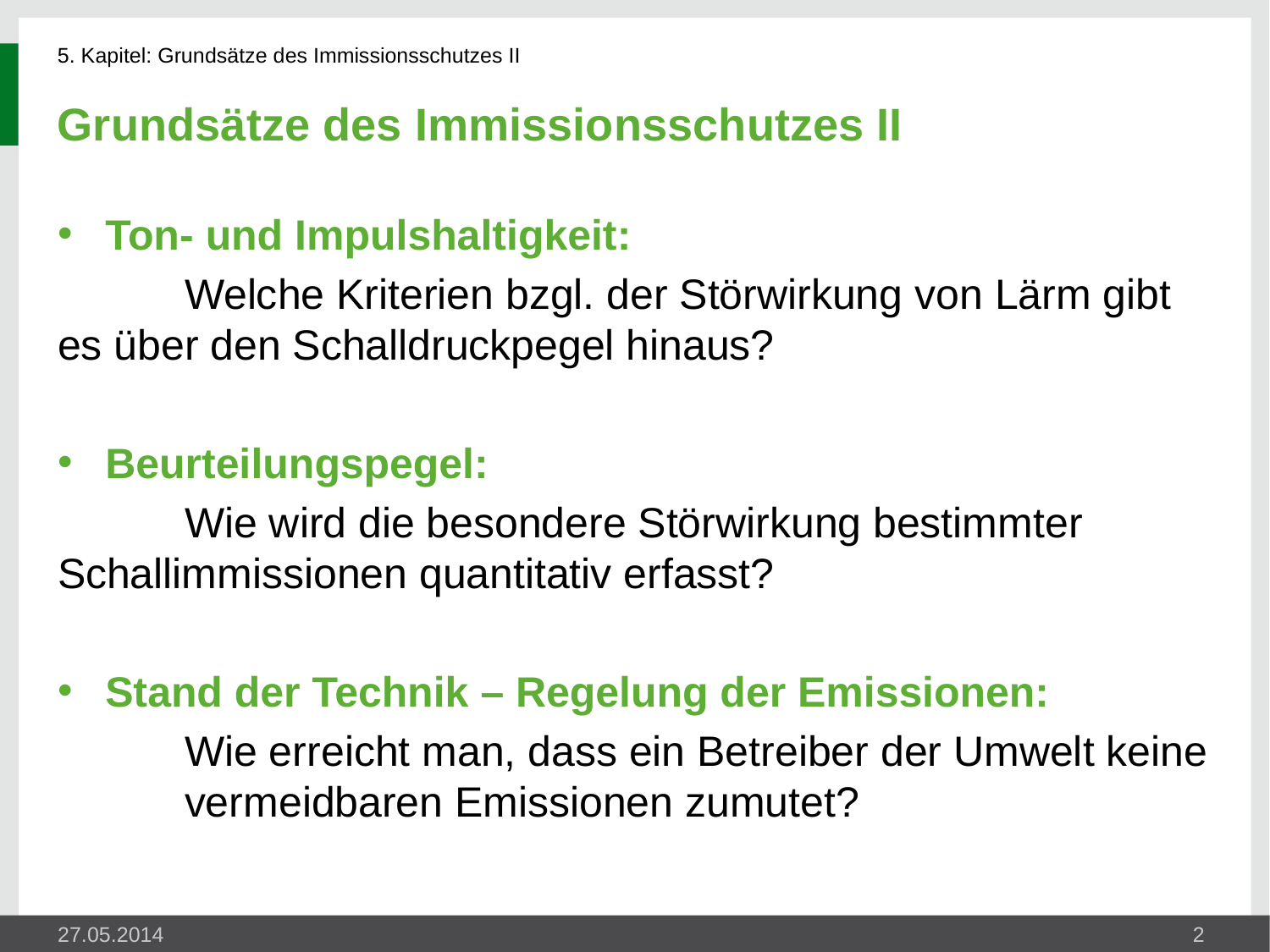

# Grundsätze des Immissionsschutzes II
Ton- und Impulshaltigkeit:
	Welche Kriterien bzgl. der Störwirkung von Lärm gibt 	es über den Schalldruckpegel hinaus?

Beurteilungspegel:
	Wie wird die besondere Störwirkung bestimmter 	Schallimmissionen quantitativ erfasst?

Stand der Technik – Regelung der Emissionen:
	Wie erreicht man, dass ein Betreiber der Umwelt keine 	vermeidbaren Emissionen zumutet?
27.05.2014
2